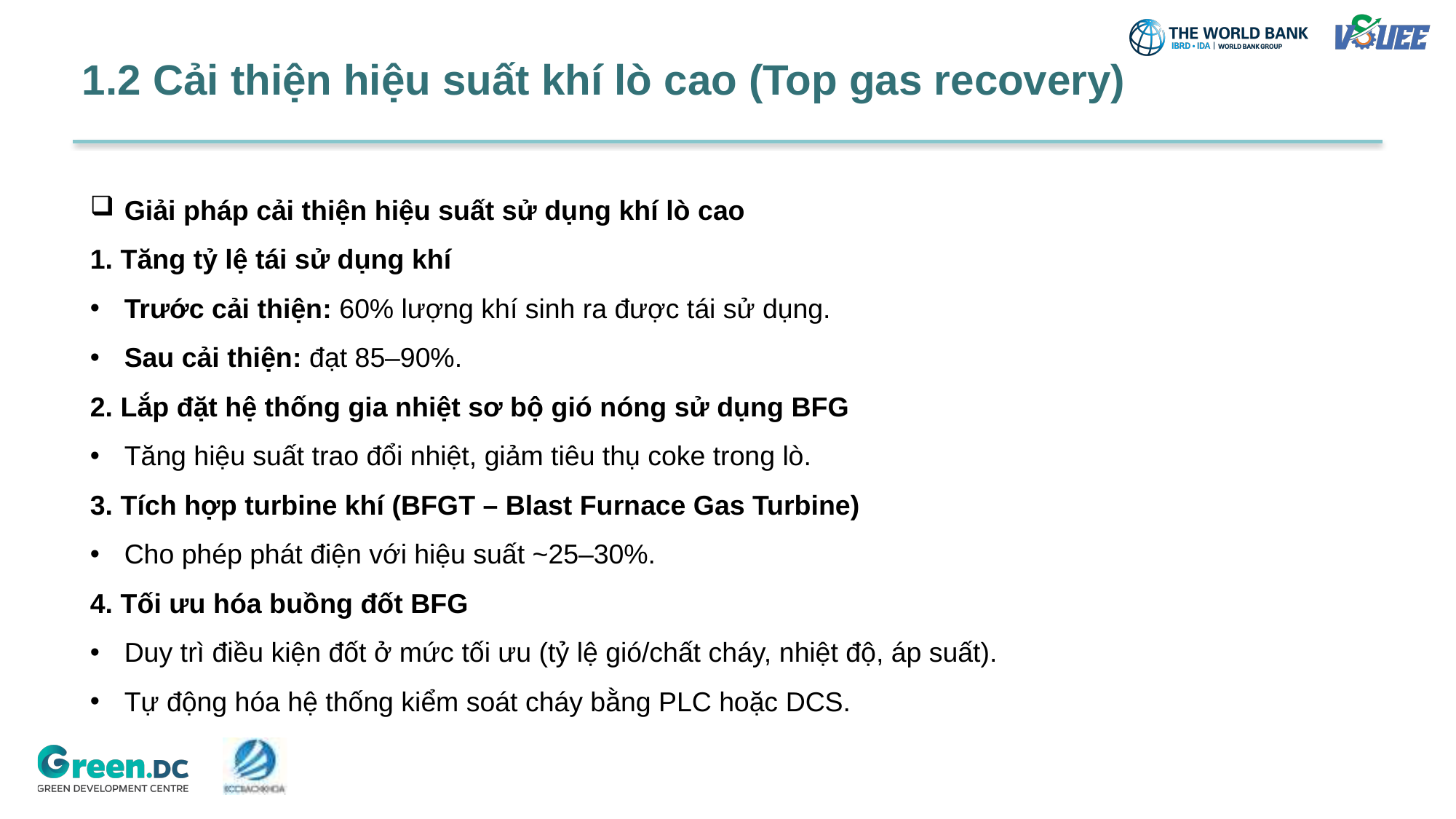

1.2 Cải thiện hiệu suất khí lò cao (Top gas recovery)

Giải pháp cải thiện hiệu suất sử dụng khí lò cao
1. Tăng tỷ lệ tái sử dụng khí
Trước cải thiện: 60% lượng khí sinh ra được tái sử dụng.
Sau cải thiện: đạt 85–90%.
2. Lắp đặt hệ thống gia nhiệt sơ bộ gió nóng sử dụng BFG
Tăng hiệu suất trao đổi nhiệt, giảm tiêu thụ coke trong lò.
3. Tích hợp turbine khí (BFGT – Blast Furnace Gas Turbine)
Cho phép phát điện với hiệu suất ~25–30%.
4. Tối ưu hóa buồng đốt BFG
Duy trì điều kiện đốt ở mức tối ưu (tỷ lệ gió/chất cháy, nhiệt độ, áp suất).
Tự động hóa hệ thống kiểm soát cháy bằng PLC hoặc DCS.